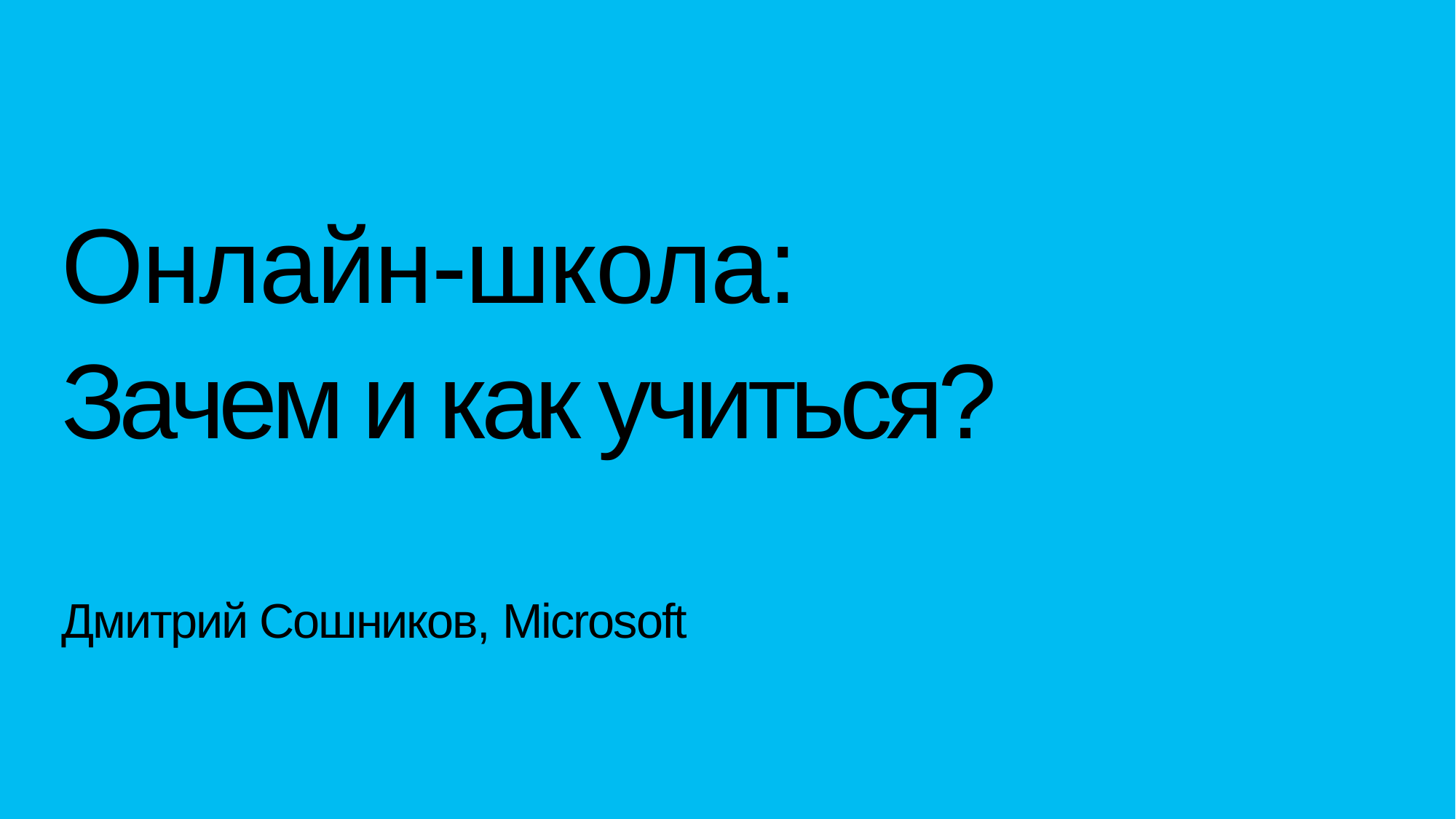

Онлайн-школа:
Зачем и как учиться?
Дмитрий Сошников, Microsoft